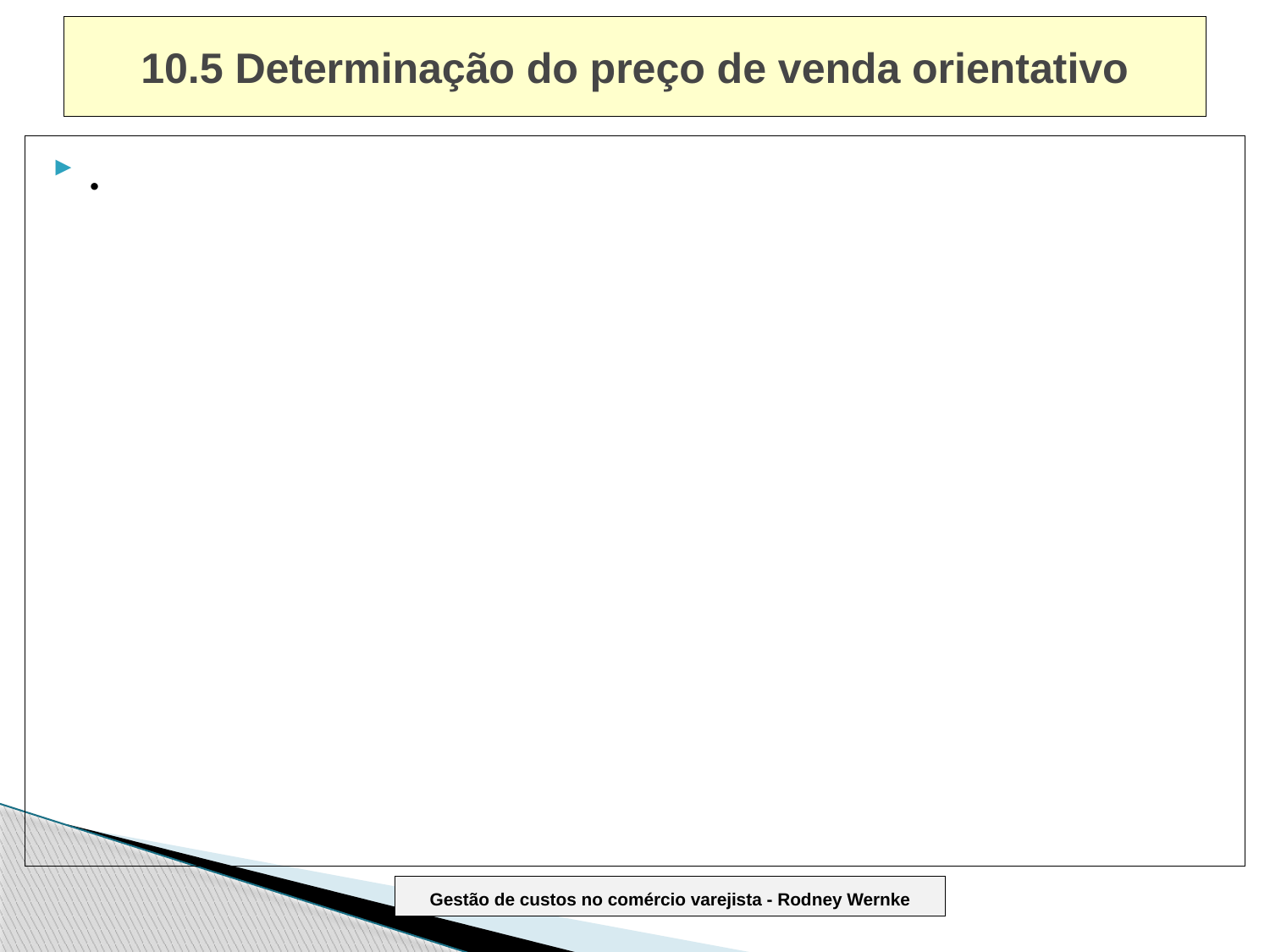

# 10.5 Determinação do preço de venda orientativo
.
Gestão de custos no comércio varejista - Rodney Wernke